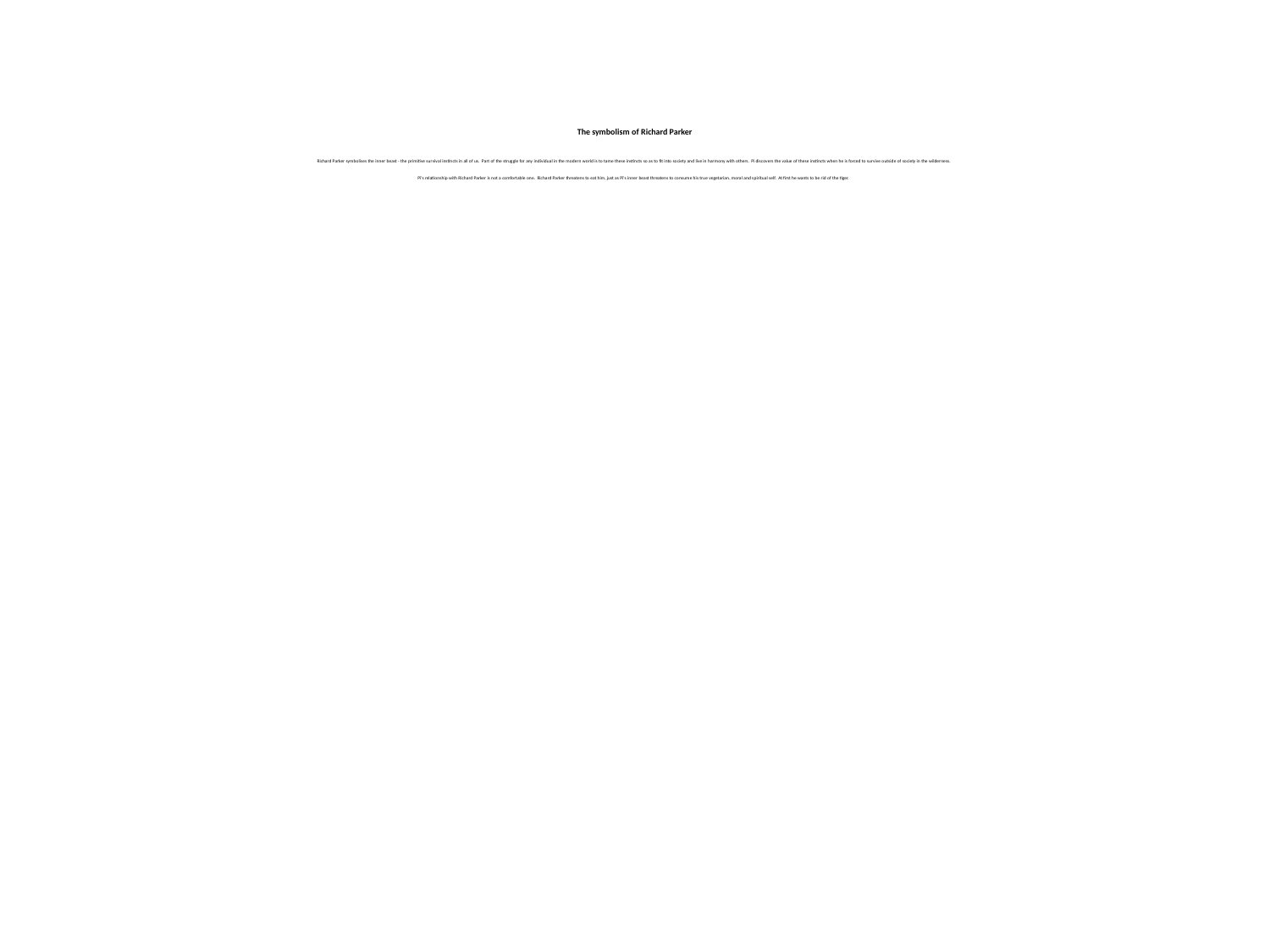

# The symbolism of Richard Parker Richard Parker symbolises the inner beast - the primitive survival instincts in all of us.  Part of the struggle for any individual in the modern world is to tame these instincts so as to fit into society and live in harmony with others.  Pi discovers the value of these instincts when he is forced to survive outside of society in the wilderness.  Pi's relationship with Richard Parker is not a comfortable one.  Richard Parker threatens to eat him, just as Pi's inner beast threatens to consume his true vegetarian, moral and spiritual self.  At first he wants to be rid of the tiger.